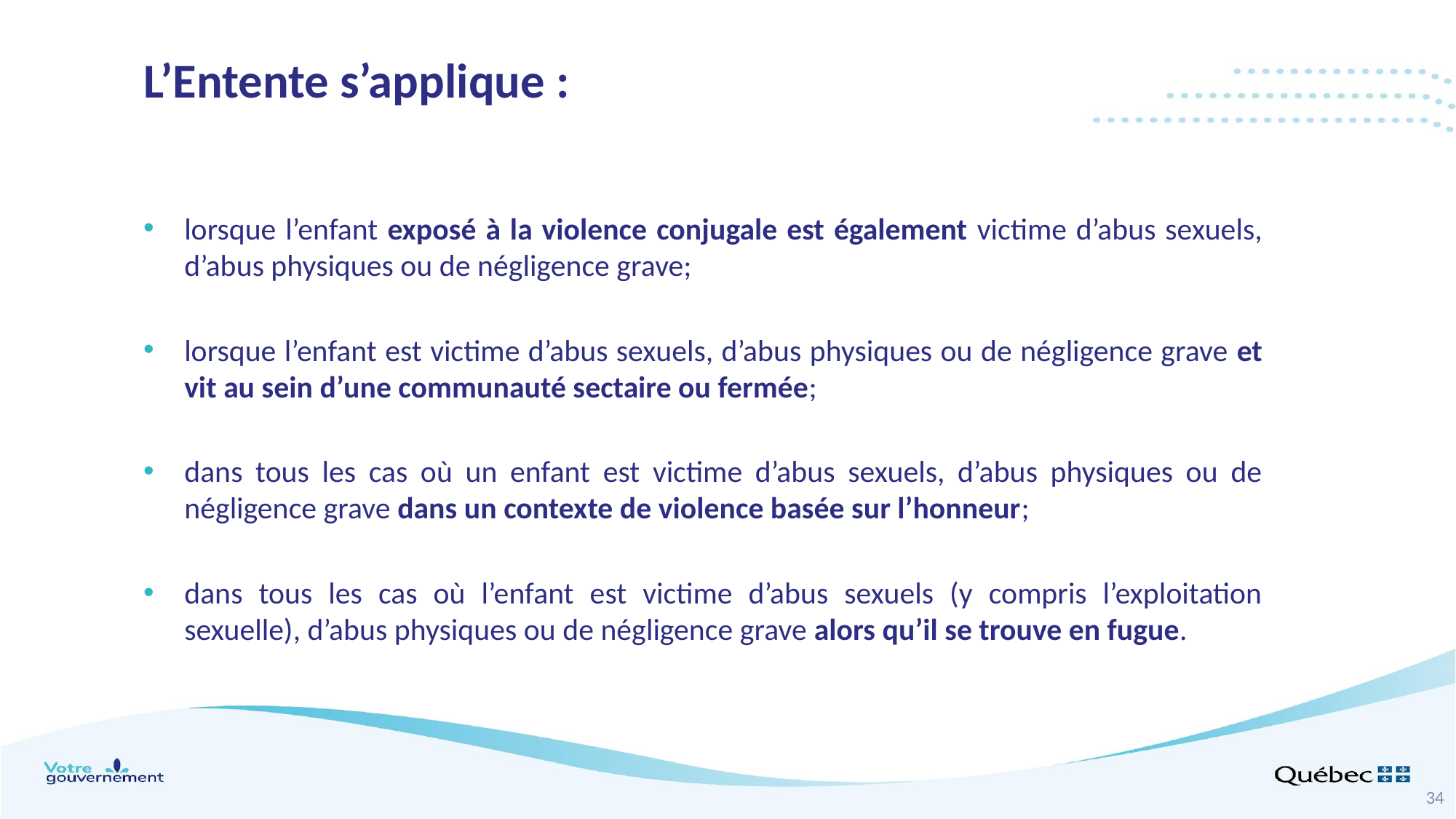

L’Entente s’applique :

lorsque l’enfant exposé à la violence conjugale est également victime d’abus sexuels, d’abus physiques ou de négligence grave;

lorsque l’enfant est victime d’abus sexuels, d’abus physiques ou de négligence grave et vit au sein d’une communauté sectaire ou fermée;

dans tous les cas où un enfant est victime d’abus sexuels, d’abus physiques ou de négligence grave dans un contexte de violence basée sur l’honneur;

dans tous les cas où l’enfant est victime d’abus sexuels (y compris l’exploitation sexuelle), d’abus physiques ou de négligence grave alors qu’il se trouve en fugue.

34